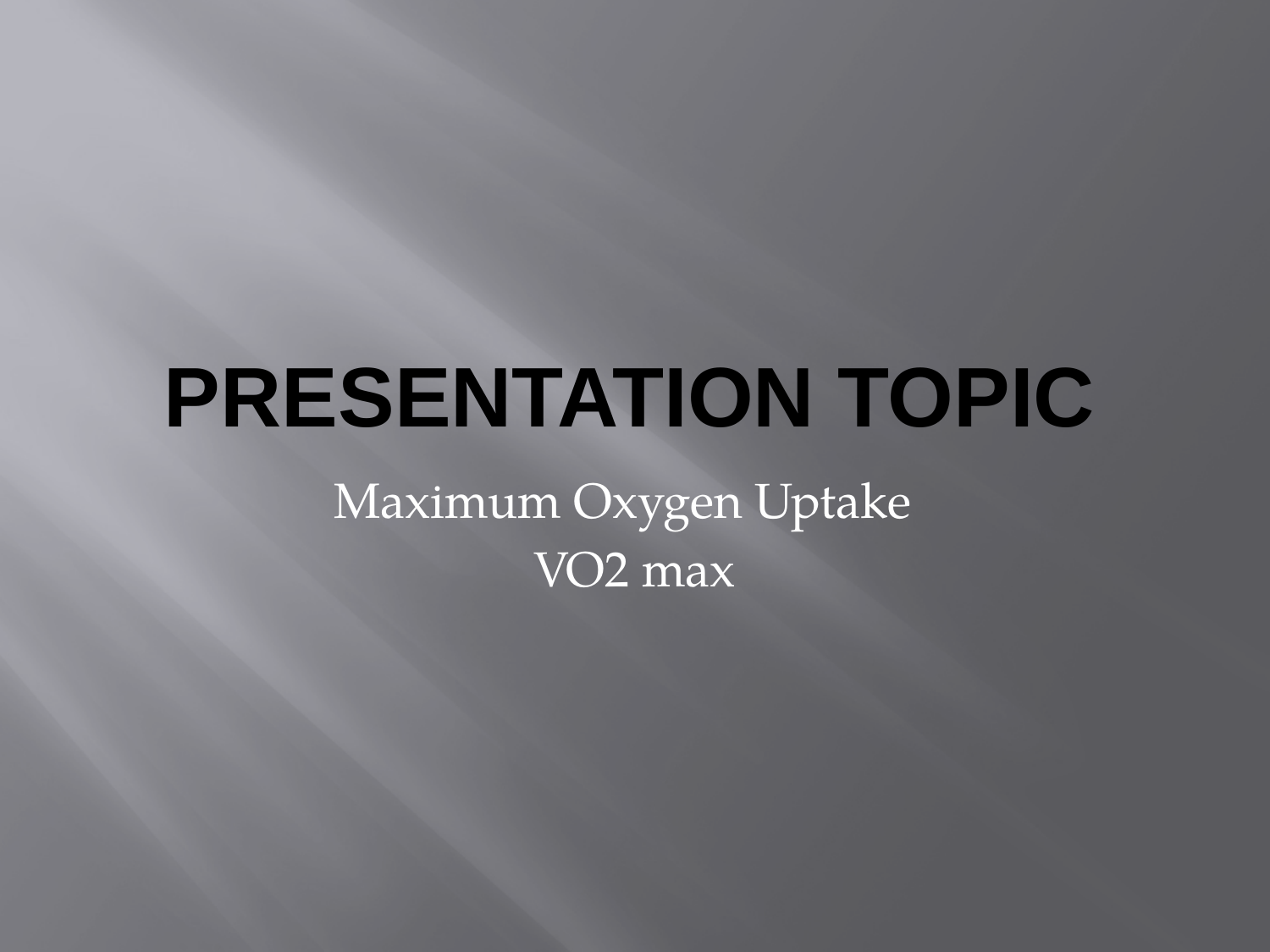

# Presentation topic
Maximum Oxygen Uptake
VO2 max